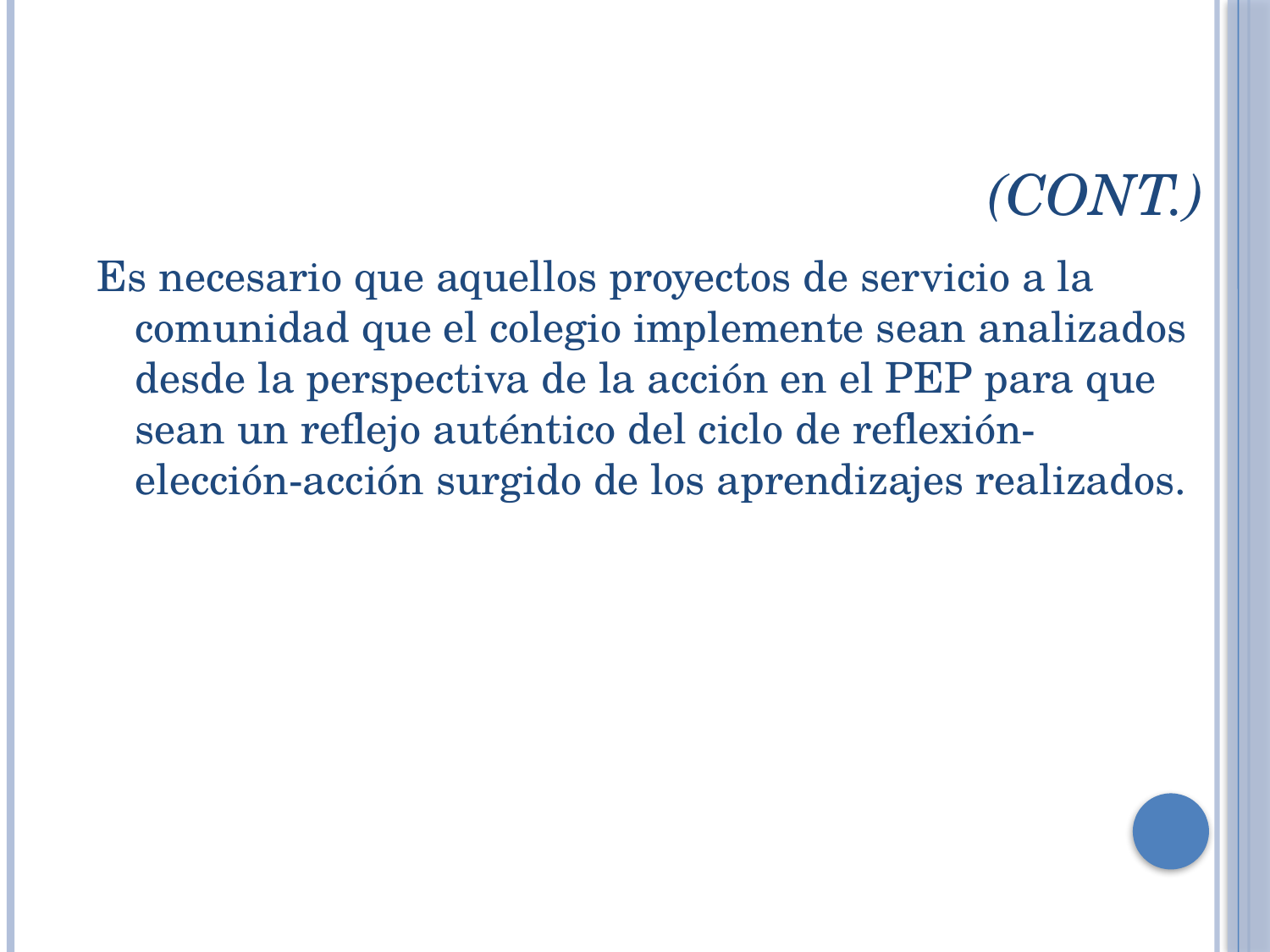

# (Cont.)
Es necesario que aquellos proyectos de servicio a la comunidad que el colegio implemente sean analizados desde la perspectiva de la acción en el PEP para que sean un reflejo auténtico del ciclo de reflexión-elección-acción surgido de los aprendizajes realizados.